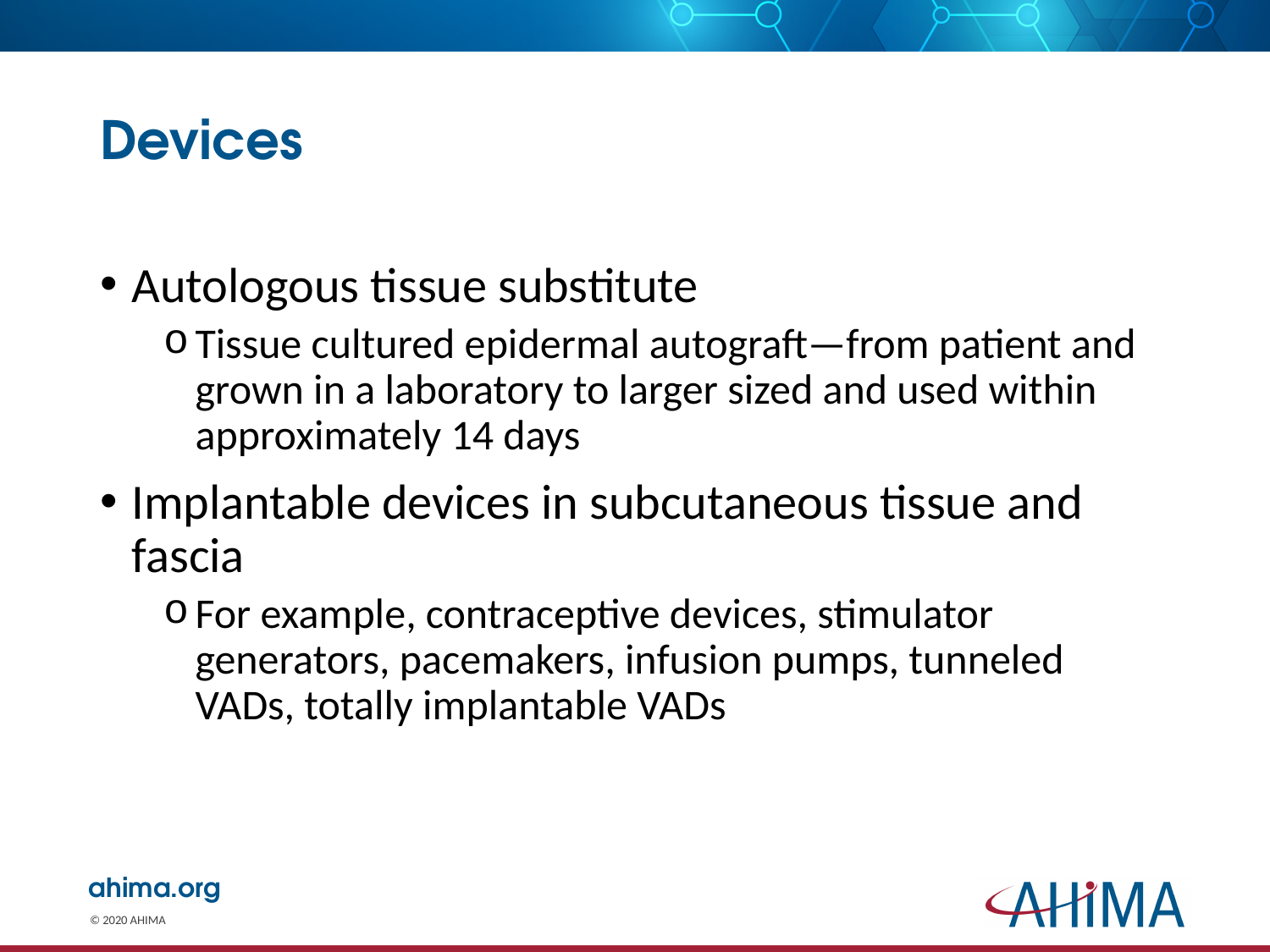

# Devices
Autologous tissue substitute
Tissue cultured epidermal autograft—from patient and grown in a laboratory to larger sized and used within approximately 14 days
Implantable devices in subcutaneous tissue and fascia
For example, contraceptive devices, stimulator generators, pacemakers, infusion pumps, tunneled VADs, totally implantable VADs